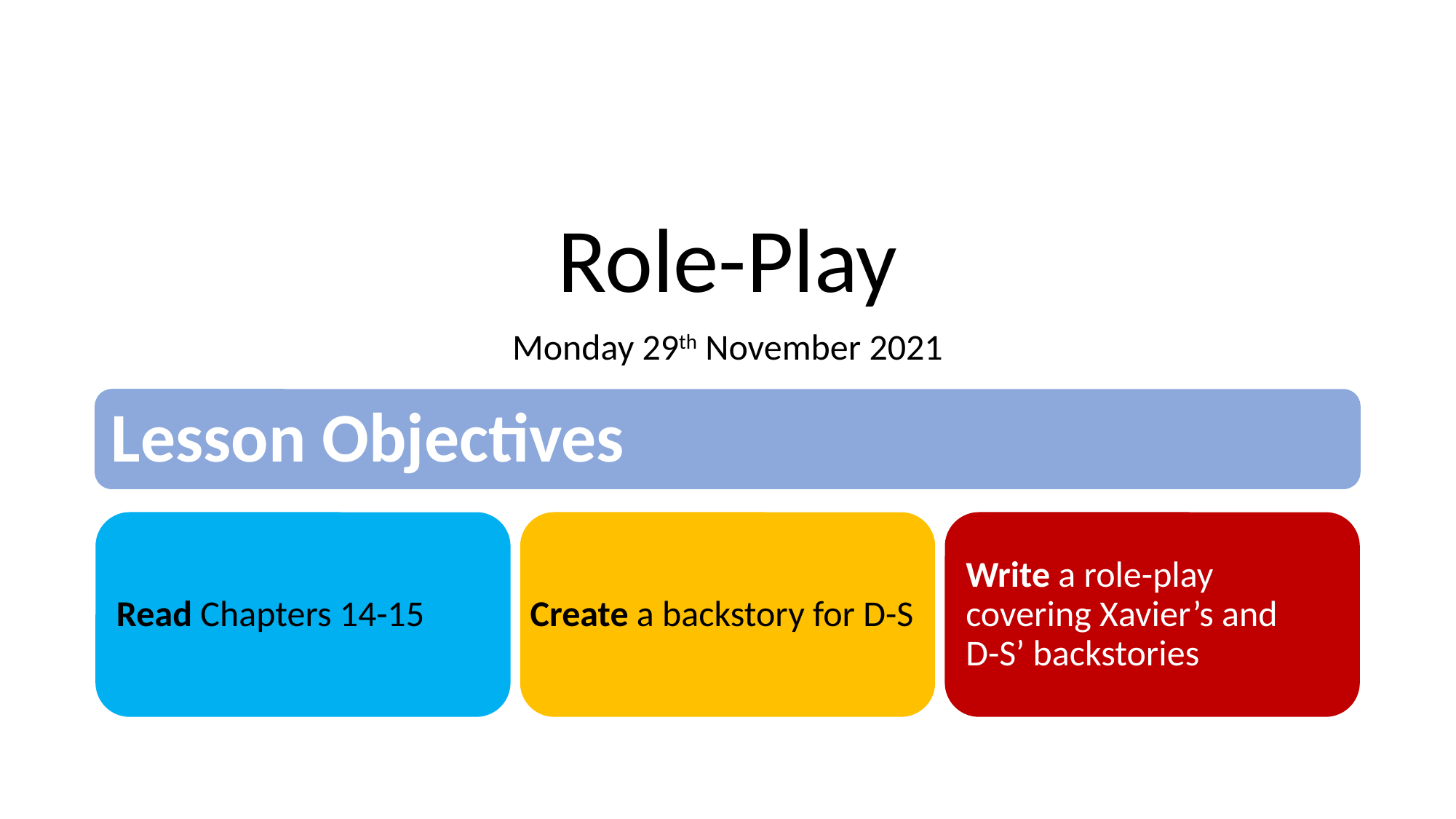

# Role-Play
Monday 29th November 2021
Lesson Objectives
Read Chapters 14-15
Create a backstory for D-S
Write a role-play covering Xavier’s and
D-S’ backstories